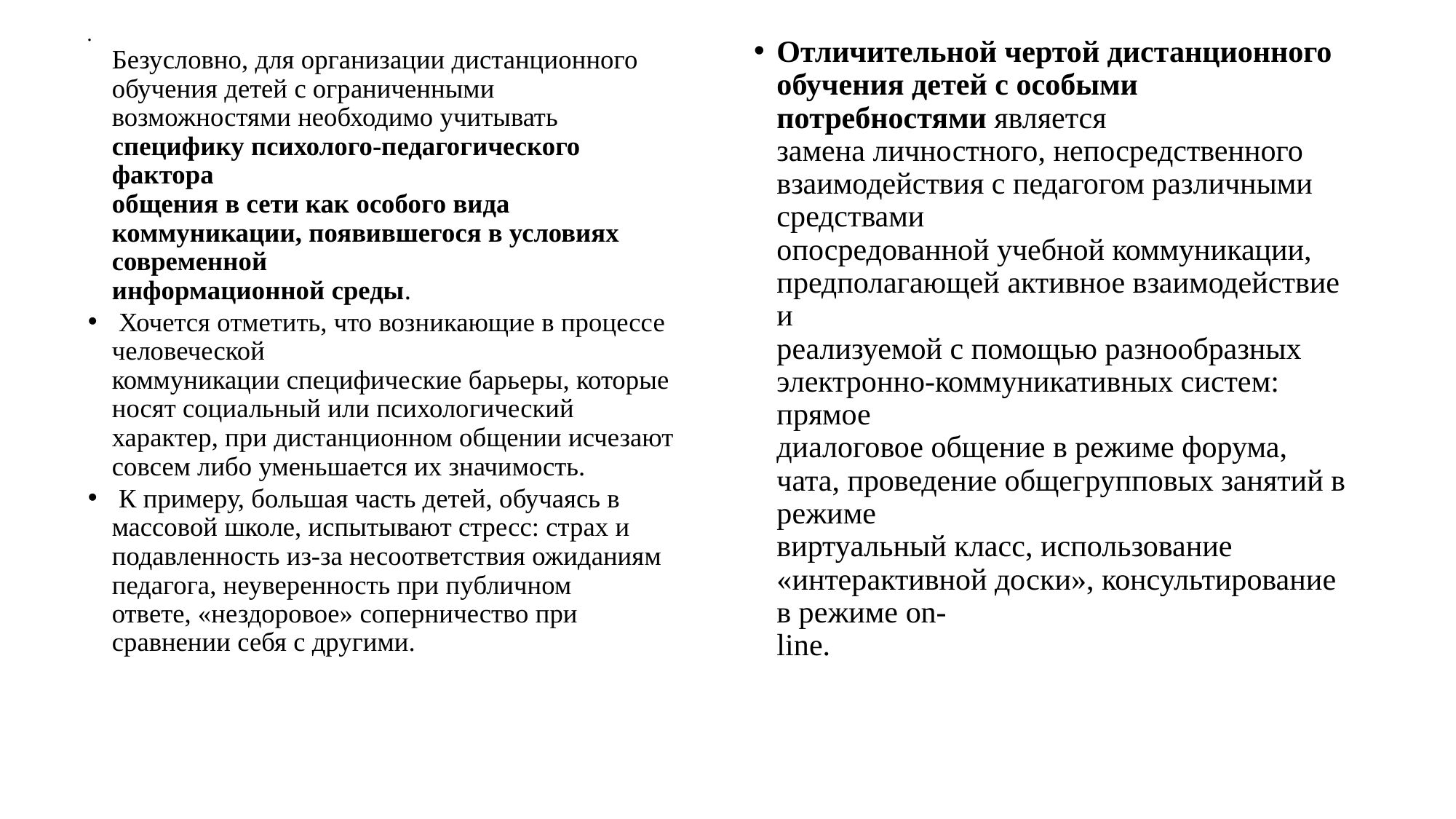

Безусловно, для организации дистанционного обучения детей с ограниченными
возможностями необходимо учитывать специфику психолого-педагогического фактора
общения в сети как особого вида коммуникации, появившегося в условиях современной
информационной среды.
 Хочется отметить, что возникающие в процессе человеческой
коммуникации специфические барьеры, которые носят социальный или психологический
характер, при дистанционном общении исчезают совсем либо уменьшается их значимость.
 К примеру, большая часть детей, обучаясь в массовой школе, испытывают стресс: страх и
подавленность из-за несоответствия ожиданиям педагога, неуверенность при публичном
ответе, «нездоровое» соперничество при сравнении себя с другими.
Отличительной чертой дистанционного обучения детей с особыми потребностями является
замена личностного, непосредственного взаимодействия c педагогом различными средствами
опосредованной учебной коммуникации, предполагающей активное взаимодействие и
реализуемой с помощью разнообразных электронно-коммуникативных систем: прямое
диалоговое общение в режиме форума, чата, проведение общегрупповых занятий в режиме
виртуальный класс, использование «интерактивной доски», консультирование в режиме on-
line.